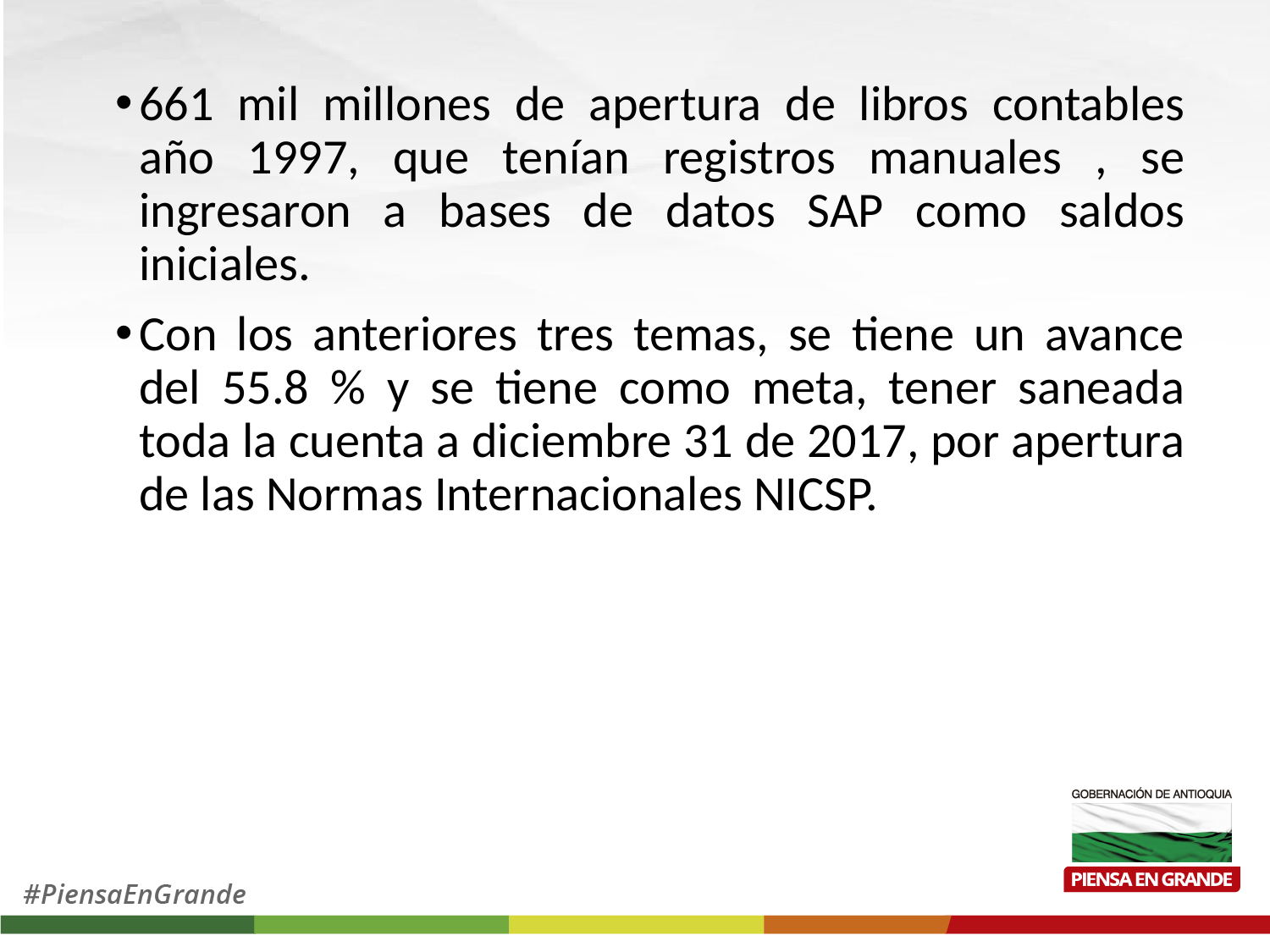

661 mil millones de apertura de libros contables año 1997, que tenían registros manuales , se ingresaron a bases de datos SAP como saldos iniciales.
Con los anteriores tres temas, se tiene un avance del 55.8 % y se tiene como meta, tener saneada toda la cuenta a diciembre 31 de 2017, por apertura de las Normas Internacionales NICSP.